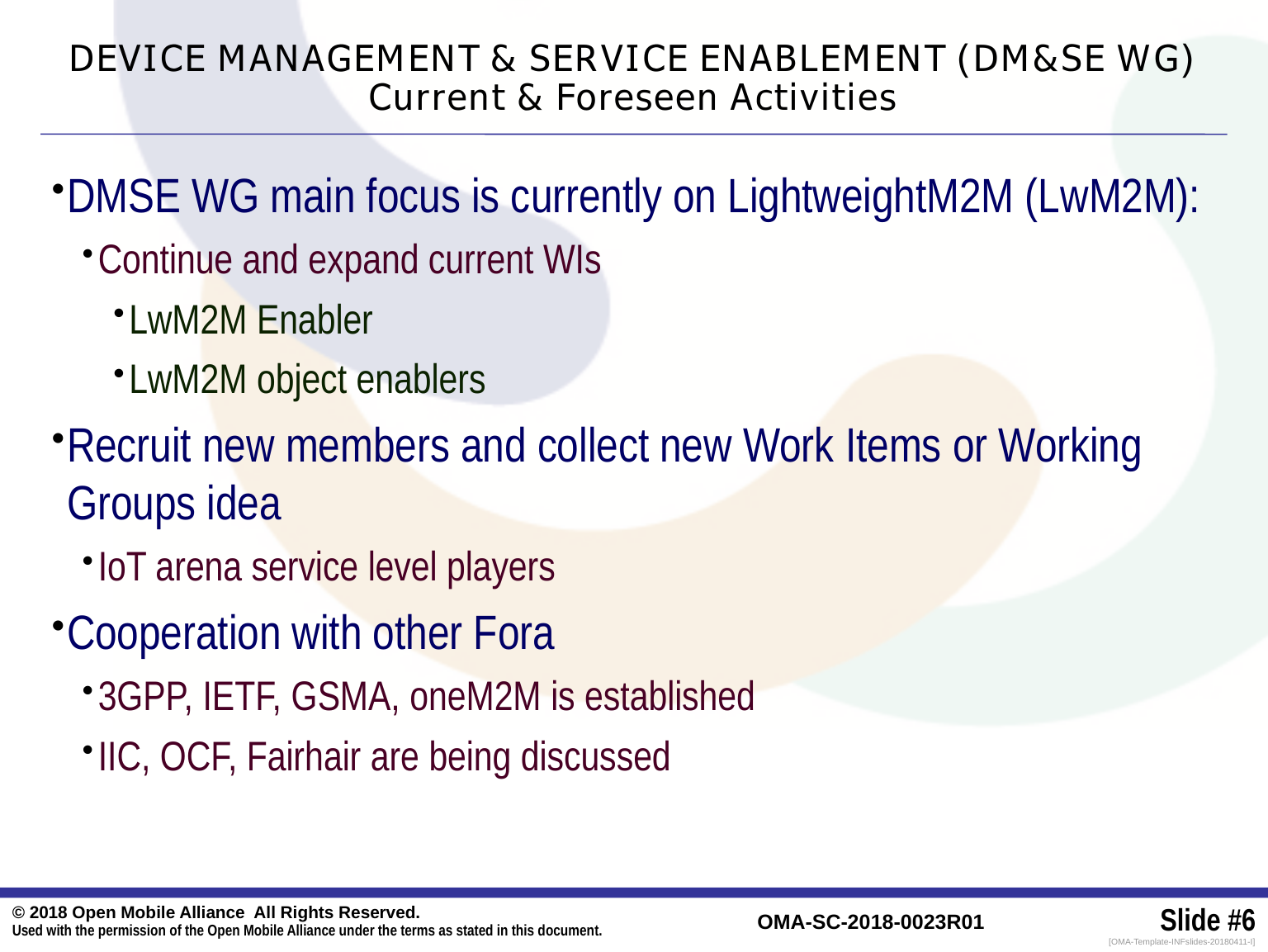

# DEVICE MANAGEMENT & SERVICE ENABLEMENT (DM&SE WG) Current & Foreseen Activities
DMSE WG main focus is currently on LightweightM2M (LwM2M):
Continue and expand current WIs
LwM2M Enabler
LwM2M object enablers
Recruit new members and collect new Work Items or Working Groups idea
IoT arena service level players
Cooperation with other Fora
3GPP, IETF, GSMA, oneM2M is established
IIC, OCF, Fairhair are being discussed